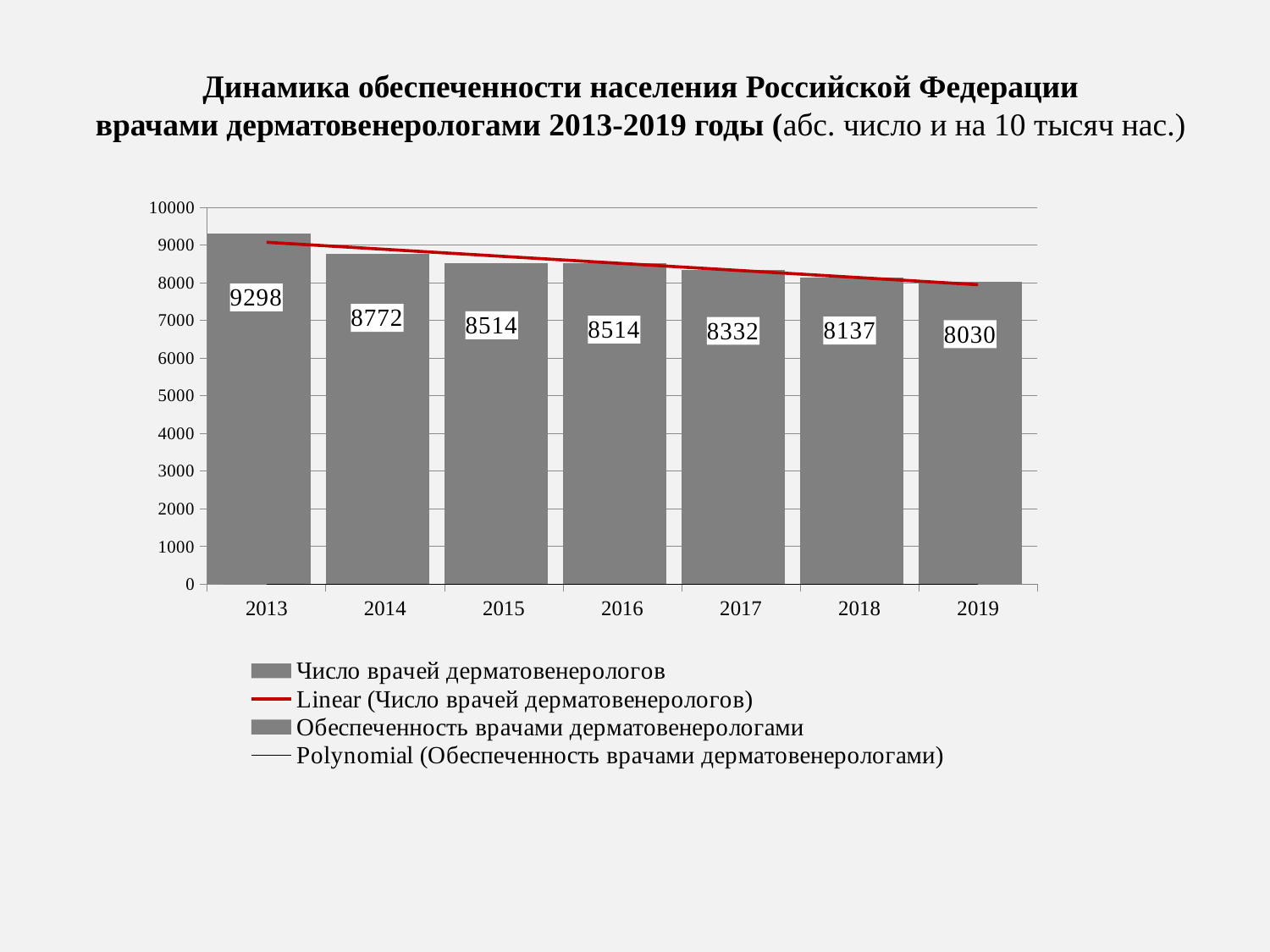

Динамика обеспеченности населения Российской Федерации
врачами дерматовенерологами 2013-2019 годы (абс. число и на 10 тысяч нас.)

[unsupported chart]